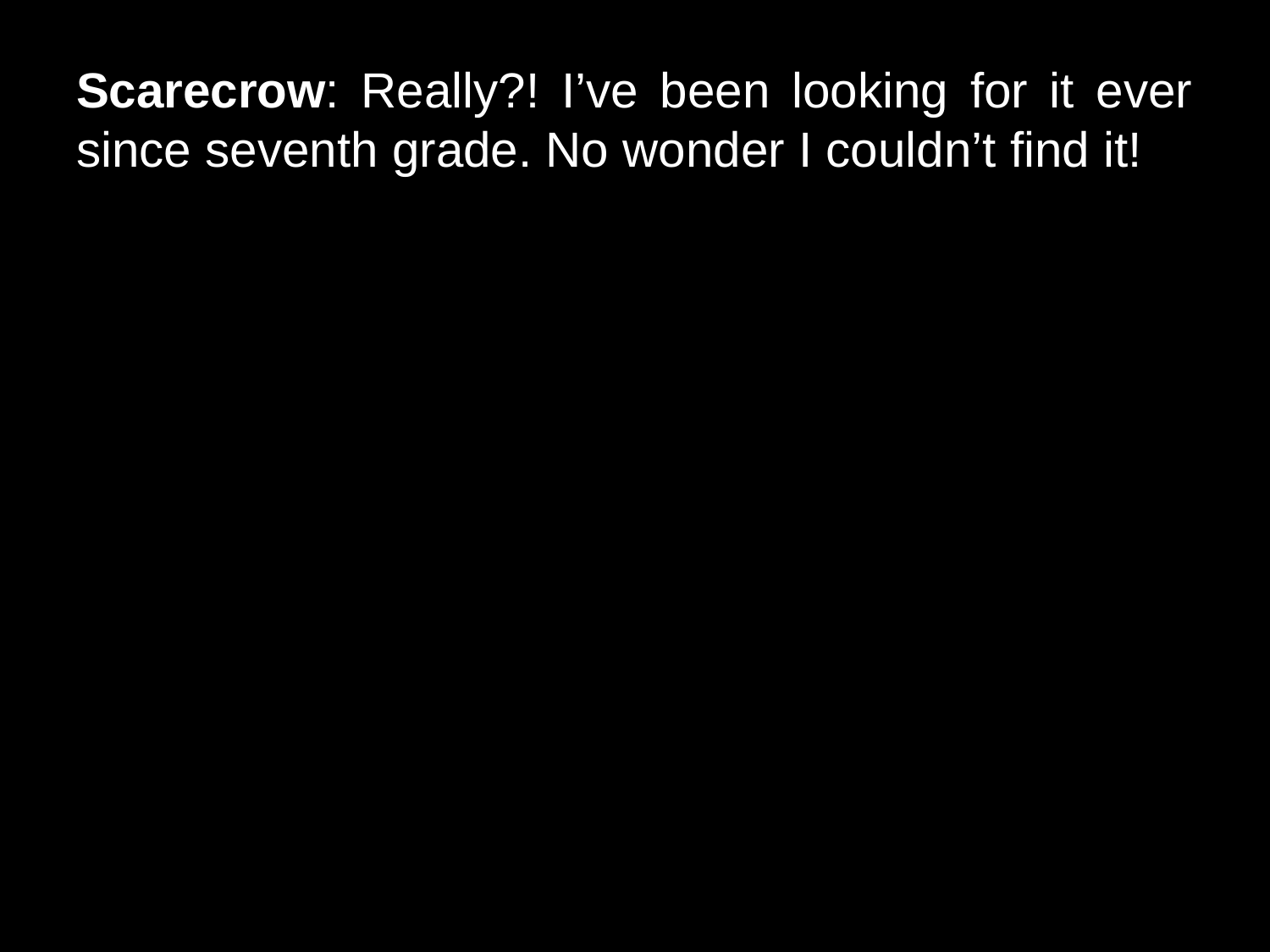

# Scarecrow: Really?! I’ve been looking for it ever since seventh grade. No wonder I couldn’t find it!